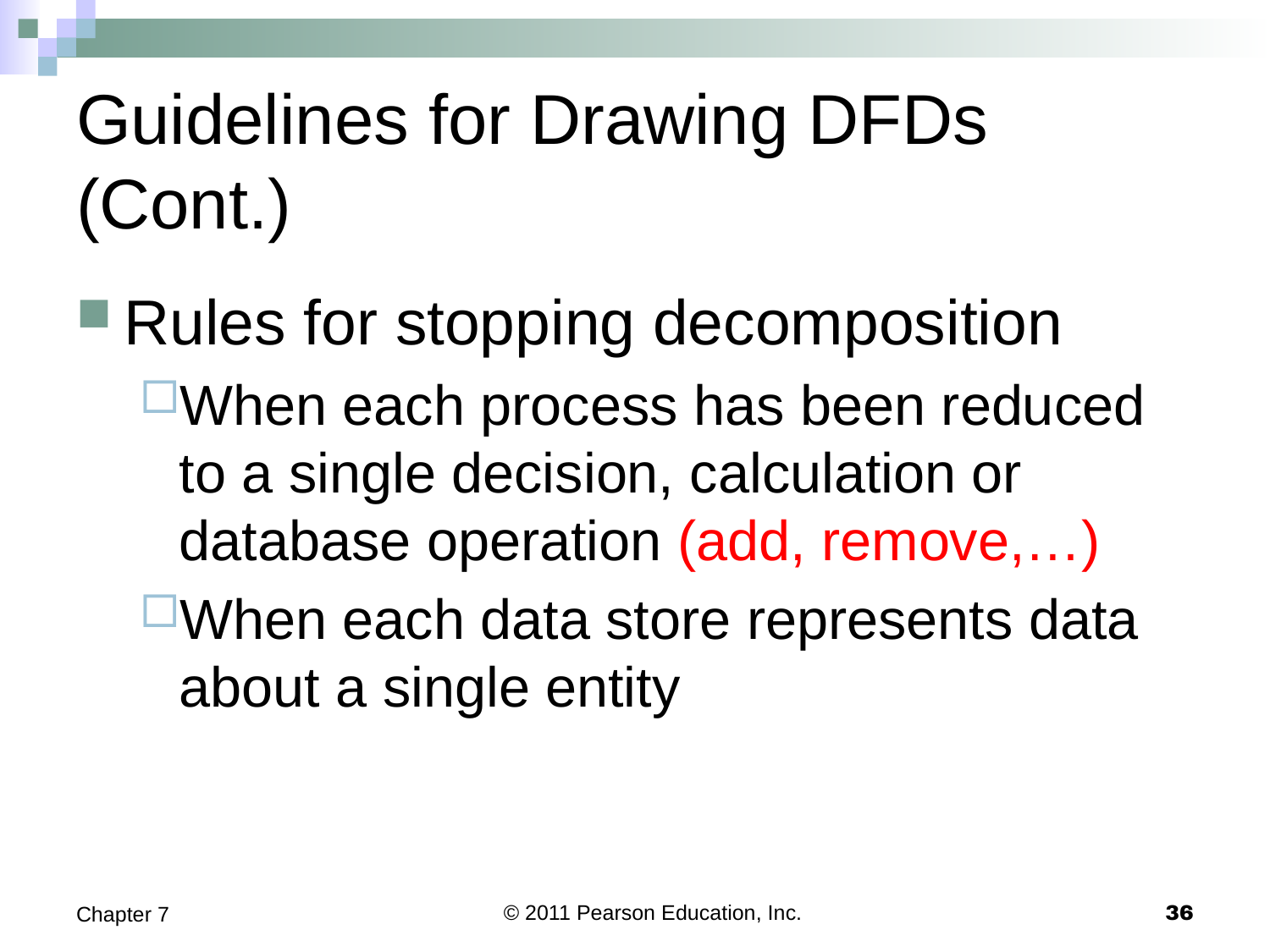

# Guidelines for Drawing DFDs (Cont.)
Rules for stopping decomposition
When each process has been reduced to a single decision, calculation or database operation (add, remove,…)
When each data store represents data about a single entity
Chapter 7
© 2011 Pearson Education, Inc.
36